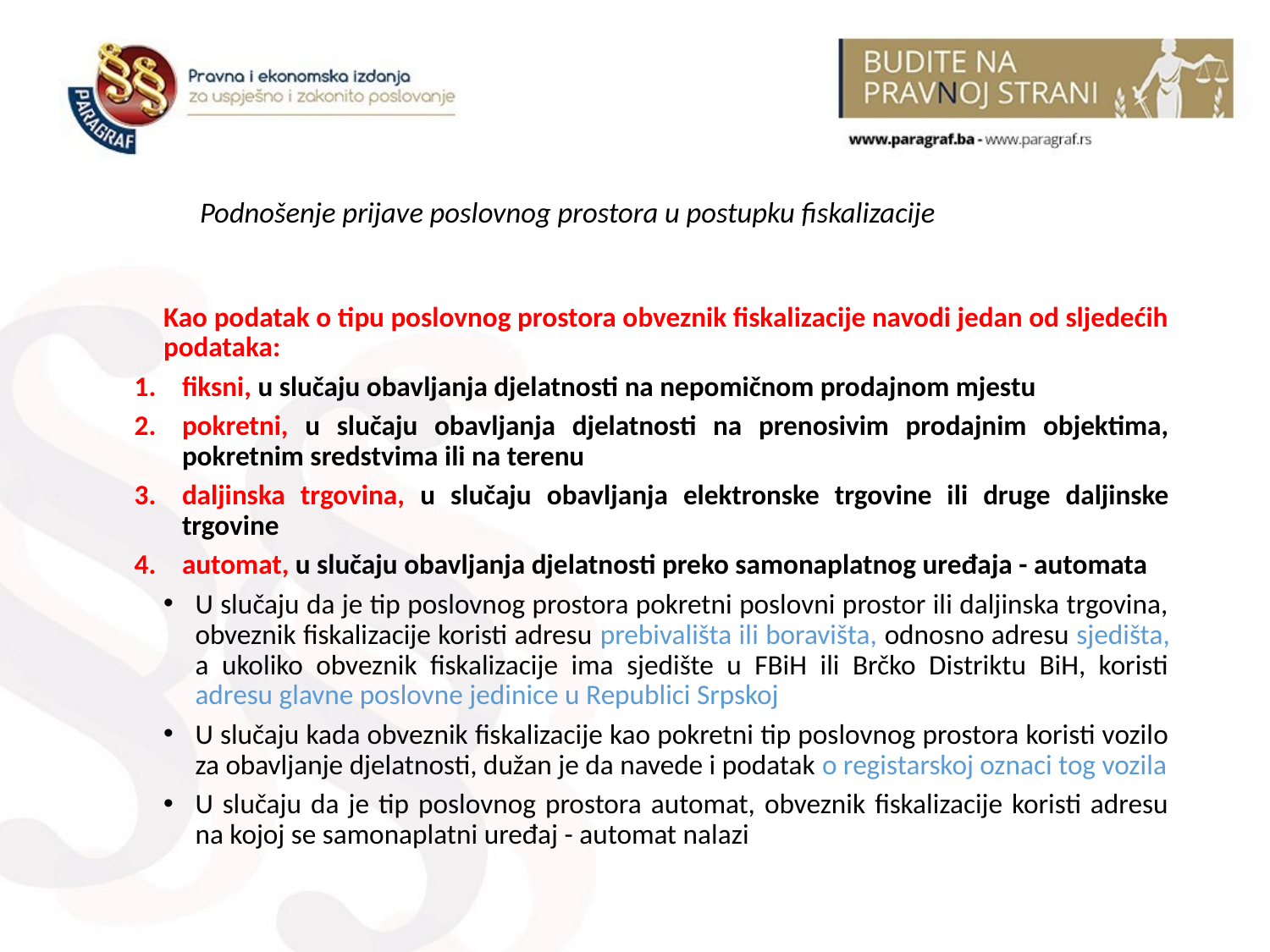

# Podnošenje prijave poslovnog prostora u postupku fiskalizacije

Kao podatak o tipu poslovnog prostora obveznik fiskalizacije navodi jedan od sljedećih podataka:
fiksni, u slučaju obavljanja djelatnosti na nepomičnom prodajnom mjestu
pokretni, u slučaju obavljanja djelatnosti na prenosivim prodajnim objektima, pokretnim sredstvima ili na terenu
daljinska trgovina, u slučaju obavljanja elektronske trgovine ili druge daljinske trgovine
automat, u slučaju obavljanja djelatnosti preko samonaplatnog uređaja - automata
U slučaju da je tip poslovnog prostora pokretni poslovni prostor ili daljinska trgovina, obveznik fiskalizacije koristi adresu prebivališta ili boravišta, odnosno adresu sjedišta, a ukoliko obveznik fiskalizacije ima sjedište u FBiH ili Brčko Distriktu BiH, koristi adresu glavne poslovne jedinice u Republici Srpskoj
U slučaju kada obveznik fiskalizacije kao pokretni tip poslovnog prostora koristi vozilo za obavljanje djelatnosti, dužan je da navede i podatak o registarskoj oznaci tog vozila
U slučaju da je tip poslovnog prostora automat, obveznik fiskalizacije koristi adresu na kojoj se samonaplatni uređaj - automat nalazi